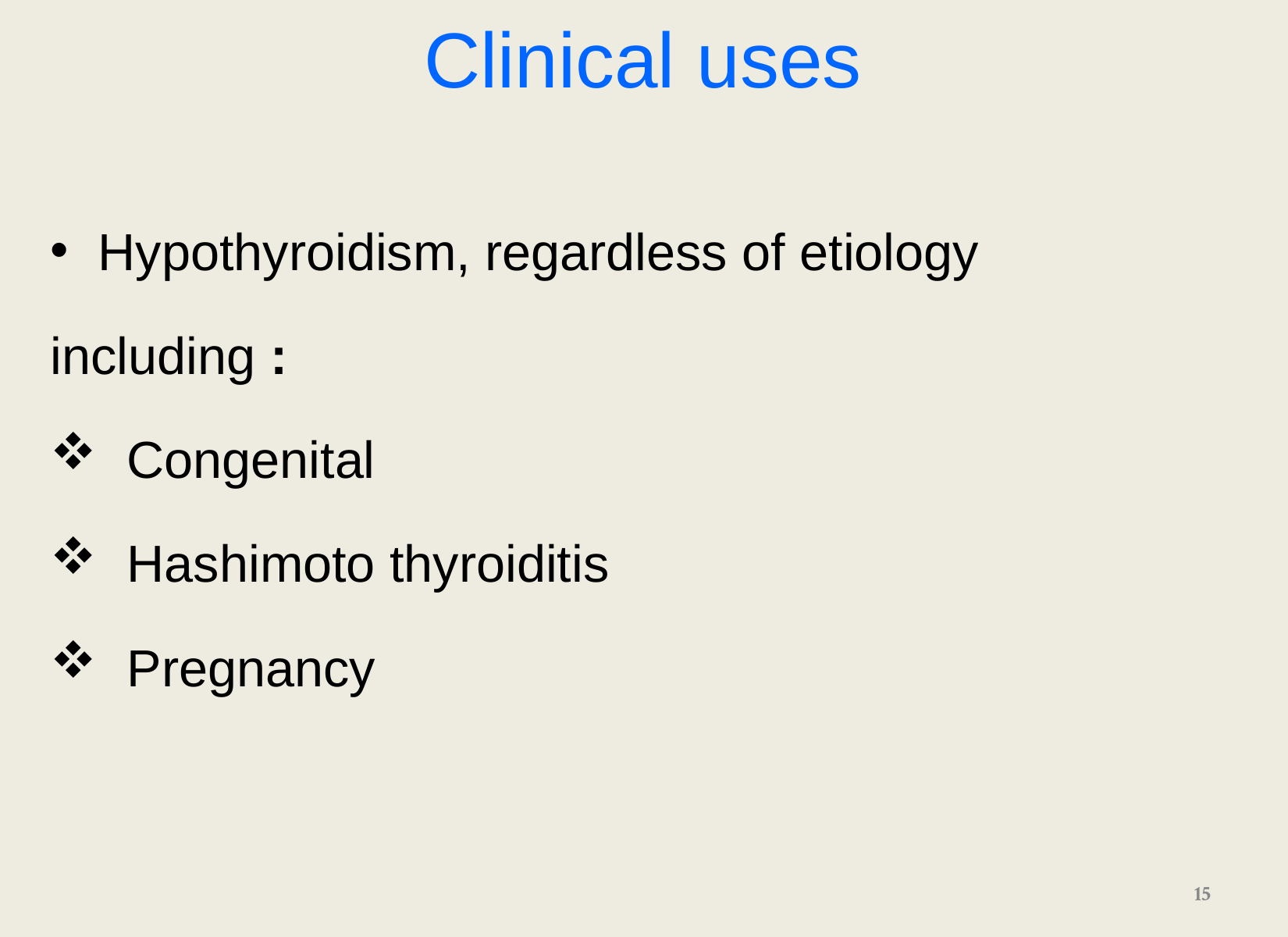

Clinical uses

Hypothyroidism, regardless of etiology
including :
  Congenital
  Hashimoto thyroiditis
  Pregnancy

15